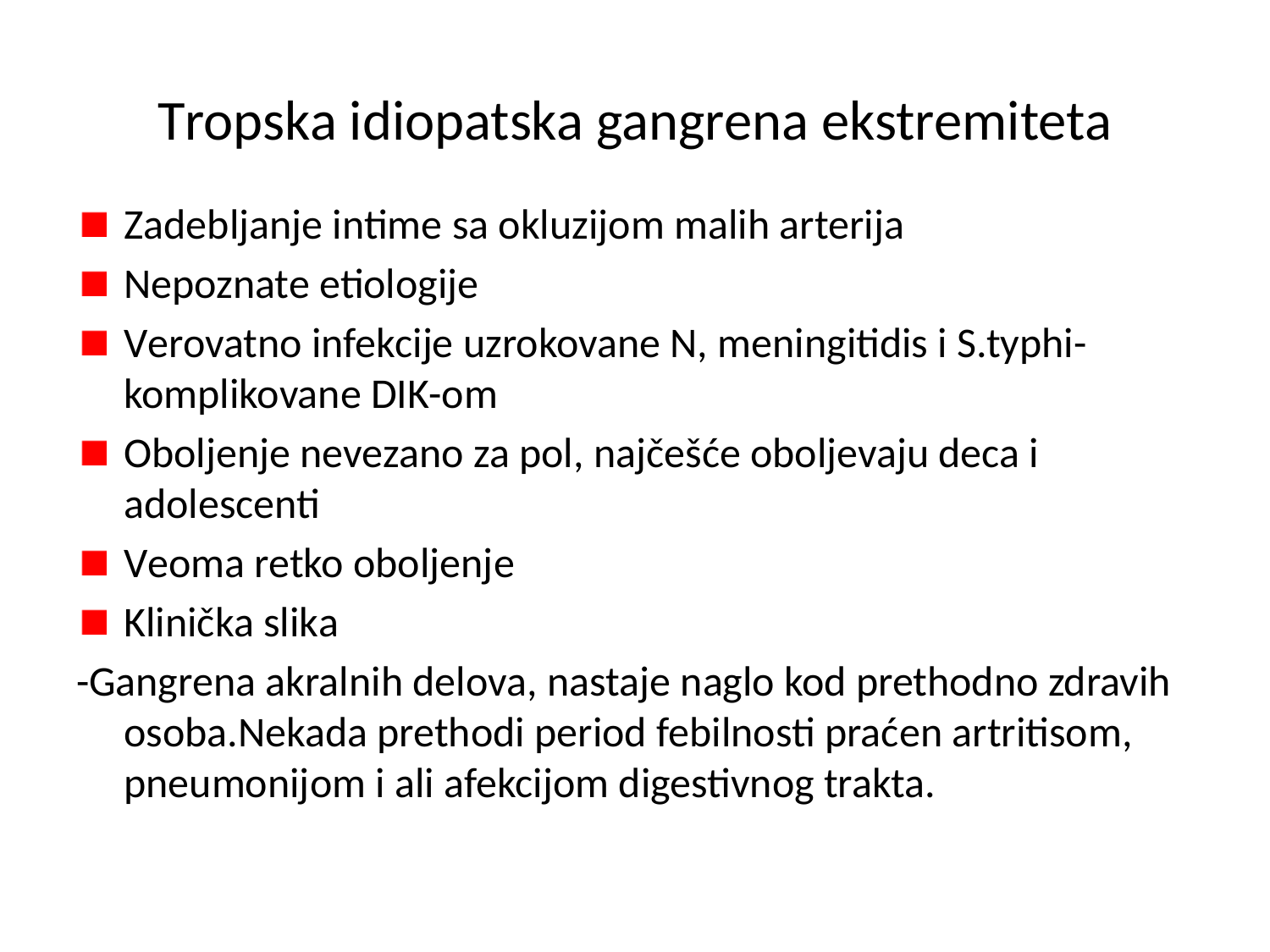

# Tropska idiopatska gangrena ekstremiteta
Zadebljanje intime sa okluzijom malih arterija
Nepoznate etiologije
Verovatno infekcije uzrokovane N, meningitidis i S.typhi-komplikovane DIK-om
Oboljenje nevezano za pol, najčešće oboljevaju deca i adolescenti
Veoma retko oboljenje
Klinička slika
-Gangrena akralnih delova, nastaje naglo kod prethodno zdravih osoba.Nekada prethodi period febilnosti praćen artritisom, pneumonijom i ali afekcijom digestivnog trakta.